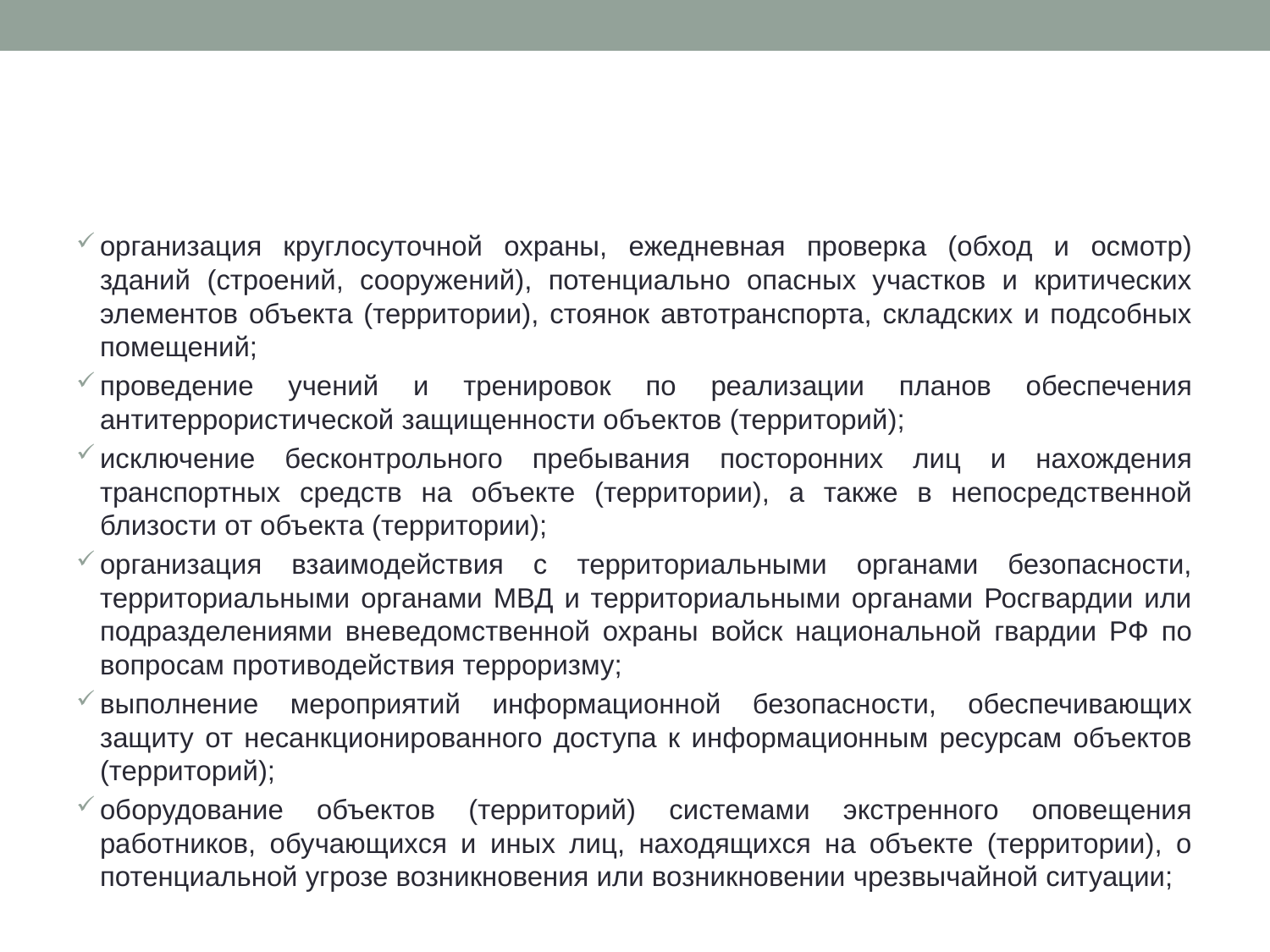

#
организация круглосуточной охраны, ежедневная проверка (обход и осмотр) зданий (строений, сооружений), потенциально опасных участков и критических элементов объекта (территории), стоянок автотранспорта, складских и подсобных помещений;
проведение учений и тренировок по реализации планов обеспечения антитеррористической защищенности объектов (территорий);
исключение бесконтрольного пребывания посторонних лиц и нахождения транспортных средств на объекте (территории), а также в непосредственной близости от объекта (территории);
организация взаимодействия с территориальными органами безопасности, территориальными органами МВД и территориальными органами Росгвардии или подразделениями вневедомственной охраны войск национальной гвардии РФ по вопросам противодействия терроризму;
выполнение мероприятий информационной безопасности, обеспечивающих защиту от несанкционированного доступа к информационным ресурсам объектов (территорий);
оборудование объектов (территорий) системами экстренного оповещения работников, обучающихся и иных лиц, находящихся на объекте (территории), о потенциальной угрозе возникновения или возникновении чрезвычайной ситуации;